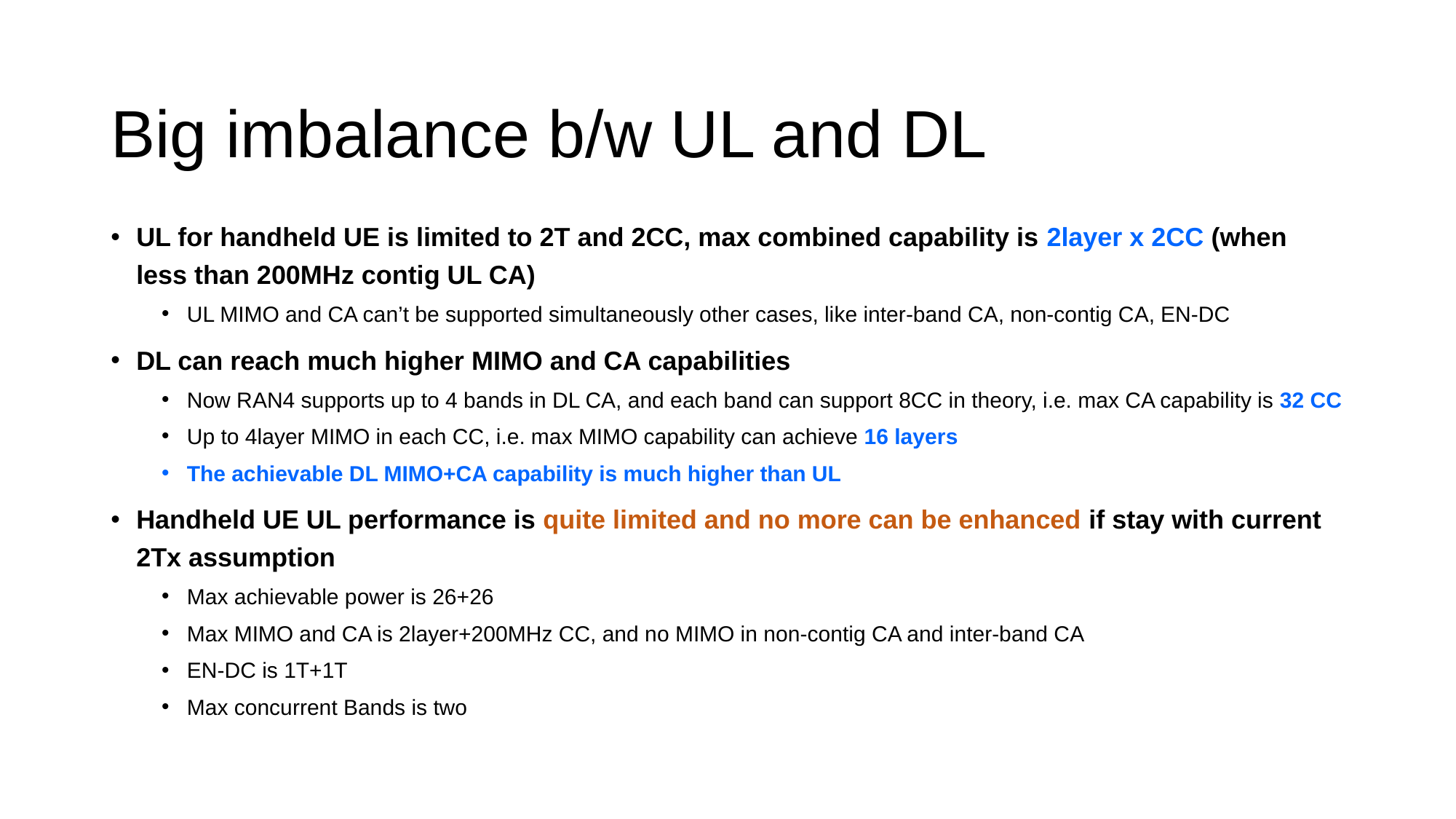

# Big imbalance b/w UL and DL
UL for handheld UE is limited to 2T and 2CC, max combined capability is 2layer x 2CC (when less than 200MHz contig UL CA)
UL MIMO and CA can’t be supported simultaneously other cases, like inter-band CA, non-contig CA, EN-DC
DL can reach much higher MIMO and CA capabilities
Now RAN4 supports up to 4 bands in DL CA, and each band can support 8CC in theory, i.e. max CA capability is 32 CC
Up to 4layer MIMO in each CC, i.e. max MIMO capability can achieve 16 layers
The achievable DL MIMO+CA capability is much higher than UL
Handheld UE UL performance is quite limited and no more can be enhanced if stay with current 2Tx assumption
Max achievable power is 26+26
Max MIMO and CA is 2layer+200MHz CC, and no MIMO in non-contig CA and inter-band CA
EN-DC is 1T+1T
Max concurrent Bands is two